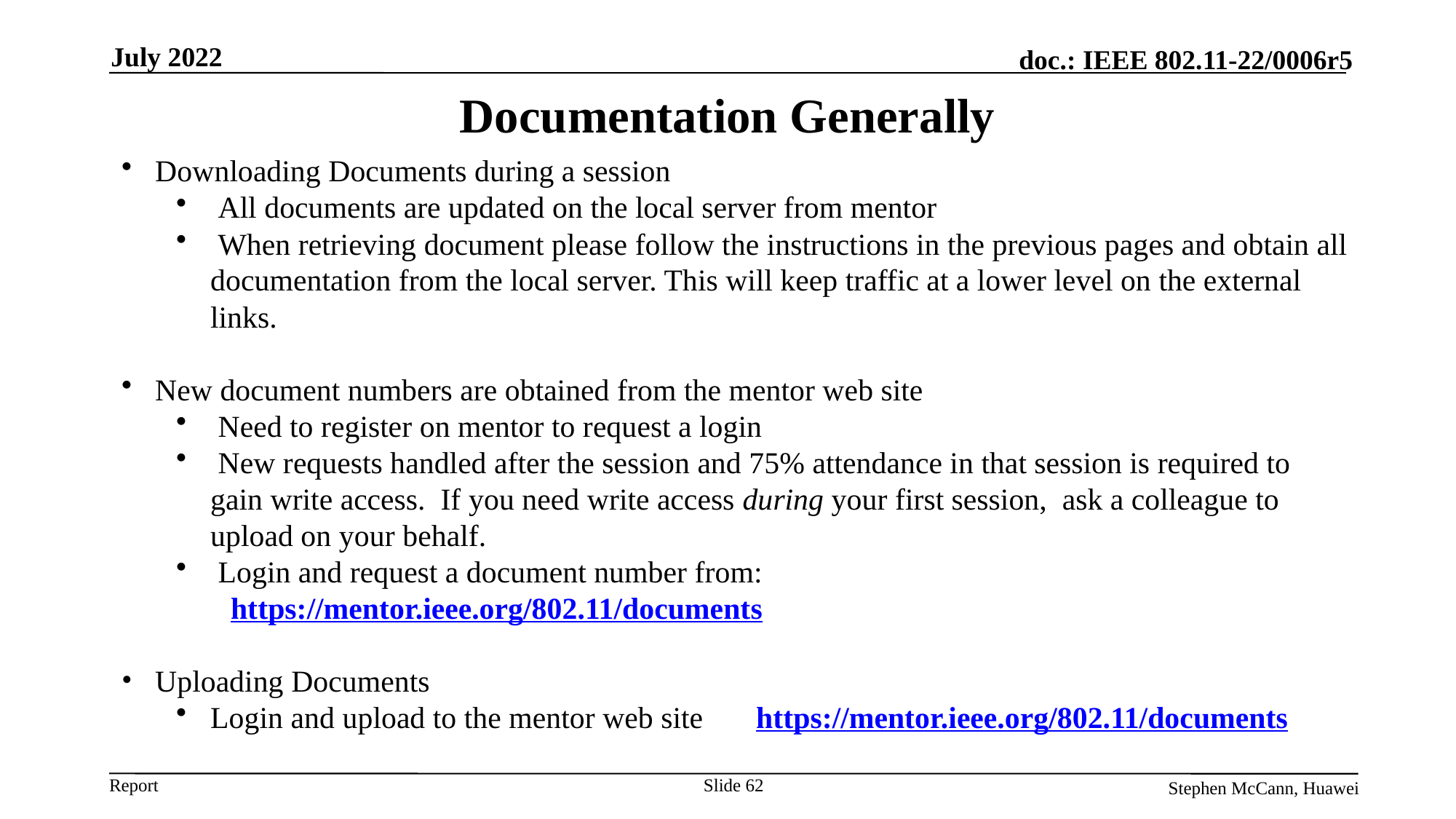

July 2022
Documentation Generally
 Downloading Documents during a session
 All documents are updated on the local server from mentor
 When retrieving document please follow the instructions in the previous pages and obtain all documentation from the local server. This will keep traffic at a lower level on the external links.

 New document numbers are obtained from the mentor web site
 Need to register on mentor to request a login
 New requests handled after the session and 75% attendance in that session is required to gain write access.  If you need write access during your first session,  ask a colleague to upload on your behalf.
 Login and request a document number from:
	https://mentor.ieee.org/802.11/documents

 Uploading Documents
Login and upload to the mentor web site 	https://mentor.ieee.org/802.11/documents
Slide 62
Stephen McCann, Huawei